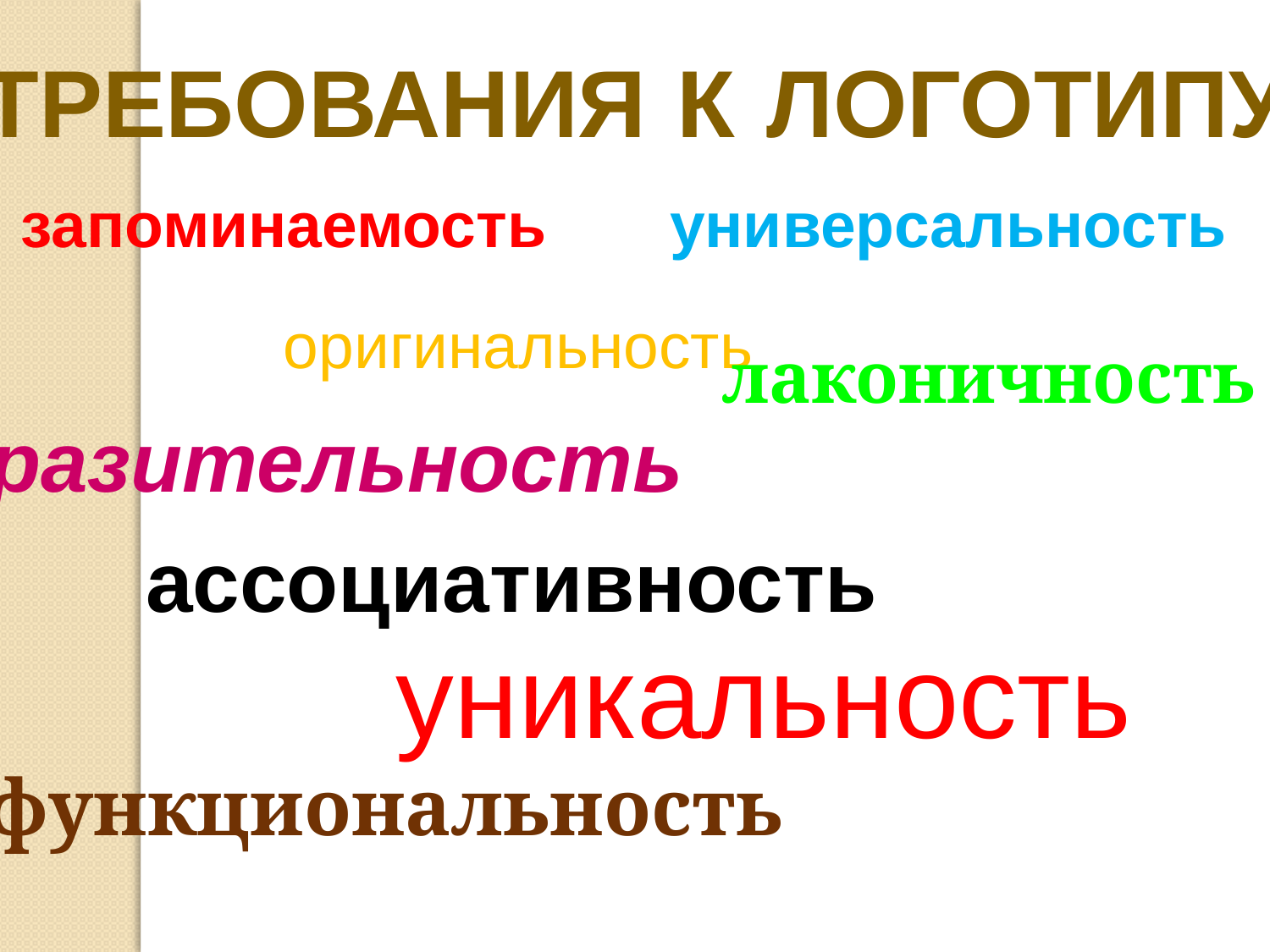

ТРЕБОВАНИЯ К ЛОГОТИПУ
универсальность
запоминаемость
оригинальность
лаконичность
выразительность
ассоциативность
уникальность
функциональность